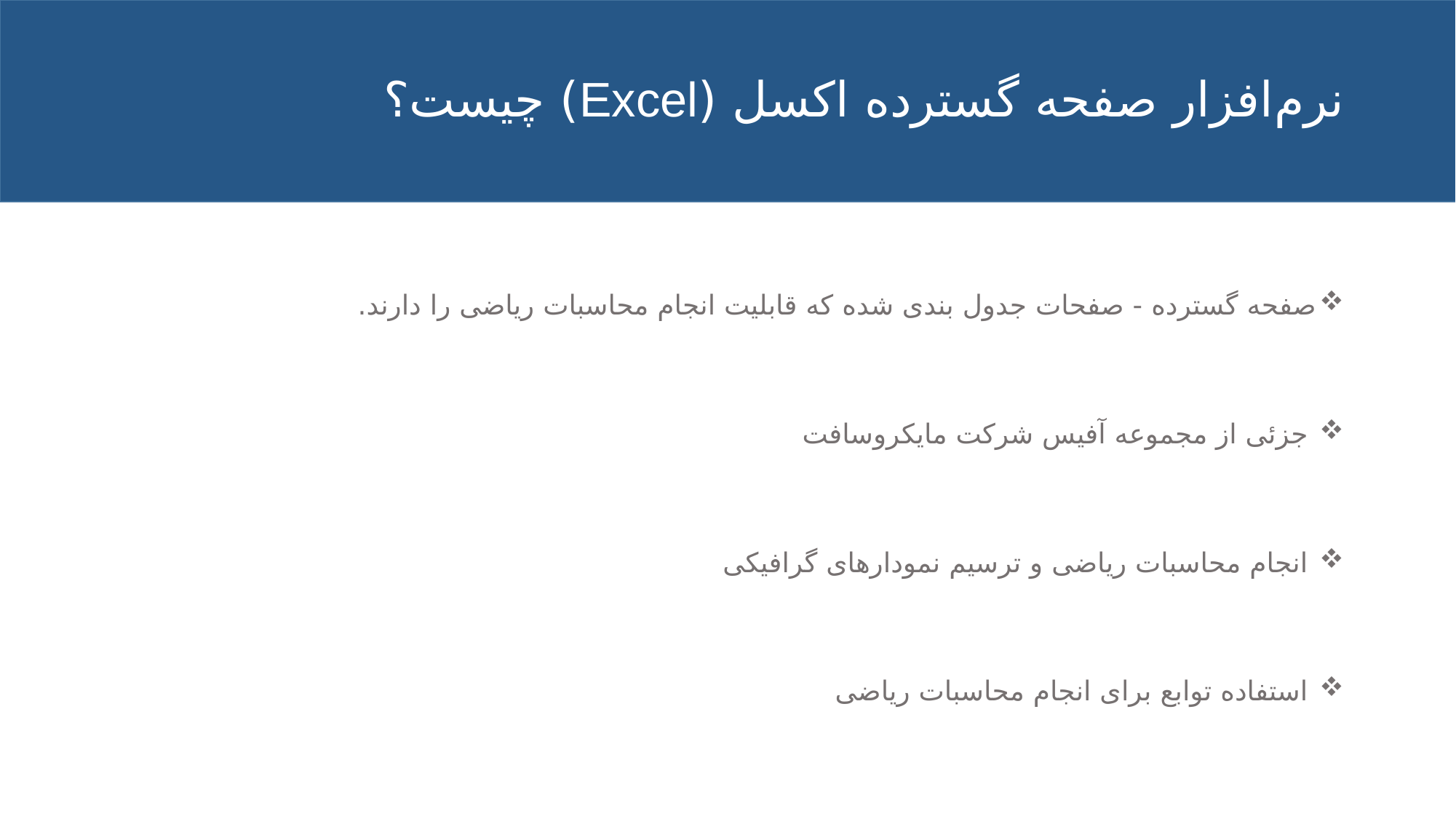

# نرم‌افزار صفحه گسترده اکسل (Excel) چیست؟

صفحه گسترده - صفحات جدول بندی شده که قابلیت انجام محاسبات ریاضی را دارند.

 جزئی از مجموعه آفیس شرکت مایکروسافت

 انجام محاسبات ریاضی و ترسیم نمودارهای گرافیکی

 استفاده توابع برای انجام محاسبات ریاضی